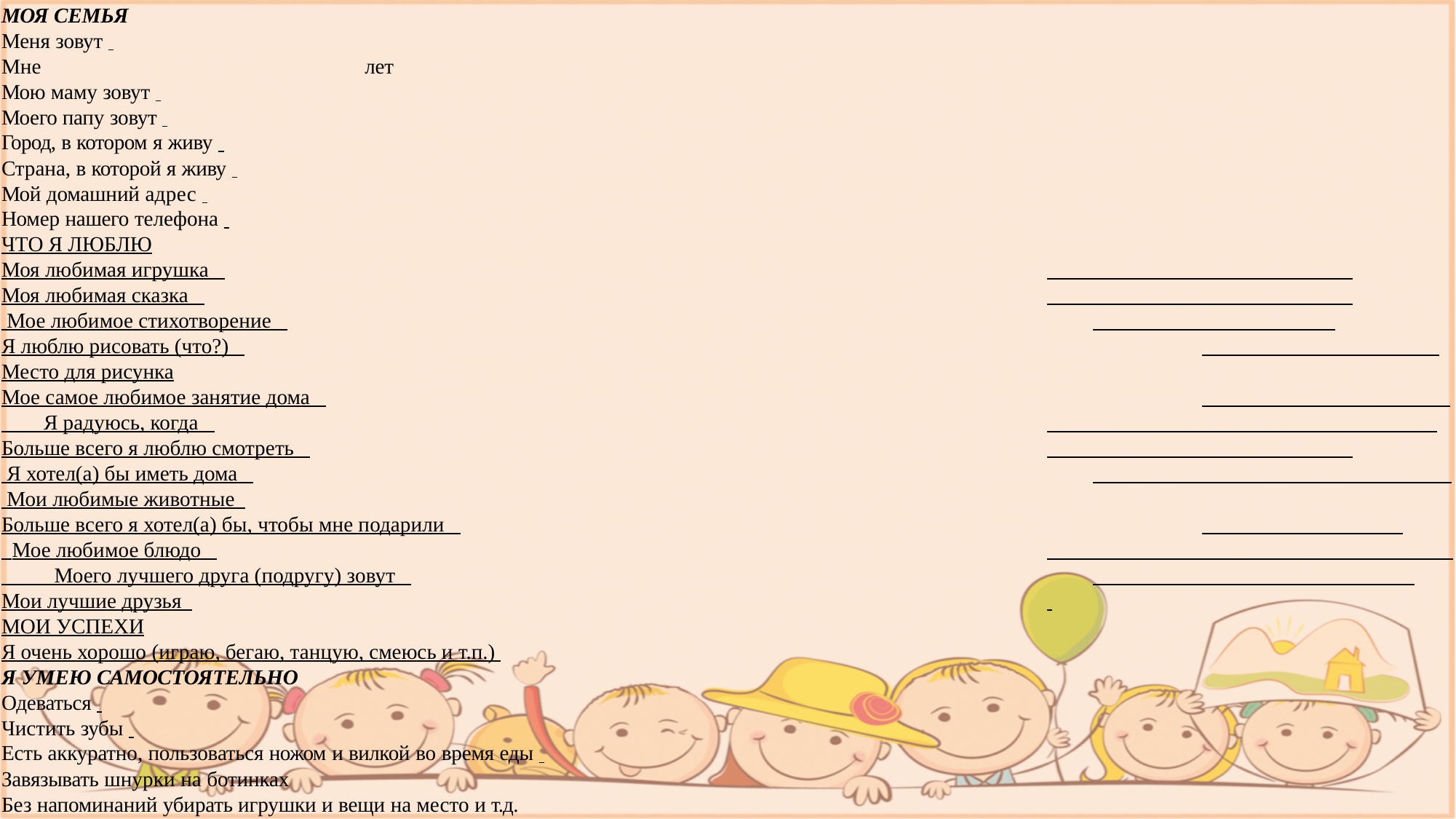

МОЯ СЕМЬЯ
Меня зовут
Мне	лет
Мою маму зовут
Моего папу зовут
Город, в котором я живу
Страна, в которой я живу
Мой домашний адрес
Номер нашего телефона
ЧТО Я ЛЮБЛЮ
Моя любимая игрушка
Моя любимая сказка
 Мое любимое стихотворение
Я люблю рисовать (что?)   			                                              Место для рисунка
Мое самое любимое занятие дома   			                                                        Я радуюсь, когда   	                                                                           Больше всего я люблю смотреть
 Я хотел(а) бы иметь дома   		                                                                      Мои любимые животные
Больше всего я хотел(а) бы, чтобы мне подарили
  Мое любимое блюдо   	                                                                                        Моего лучшего друга (подругу) зовут   		                                                              Мои лучшие друзья
МОИ УСПЕХИ
Я очень хорошо (играю, бегаю, танцую, смеюсь и т.п.)
Я УМЕЮ САМОСТОЯТЕЛЬНО
Одеваться
Чистить зубы
Есть аккуратно, пользоваться ножом и вилкой во время еды
Завязывать шнурки на ботинках
Без напоминаний убирать игрушки и вещи на место и т.д.